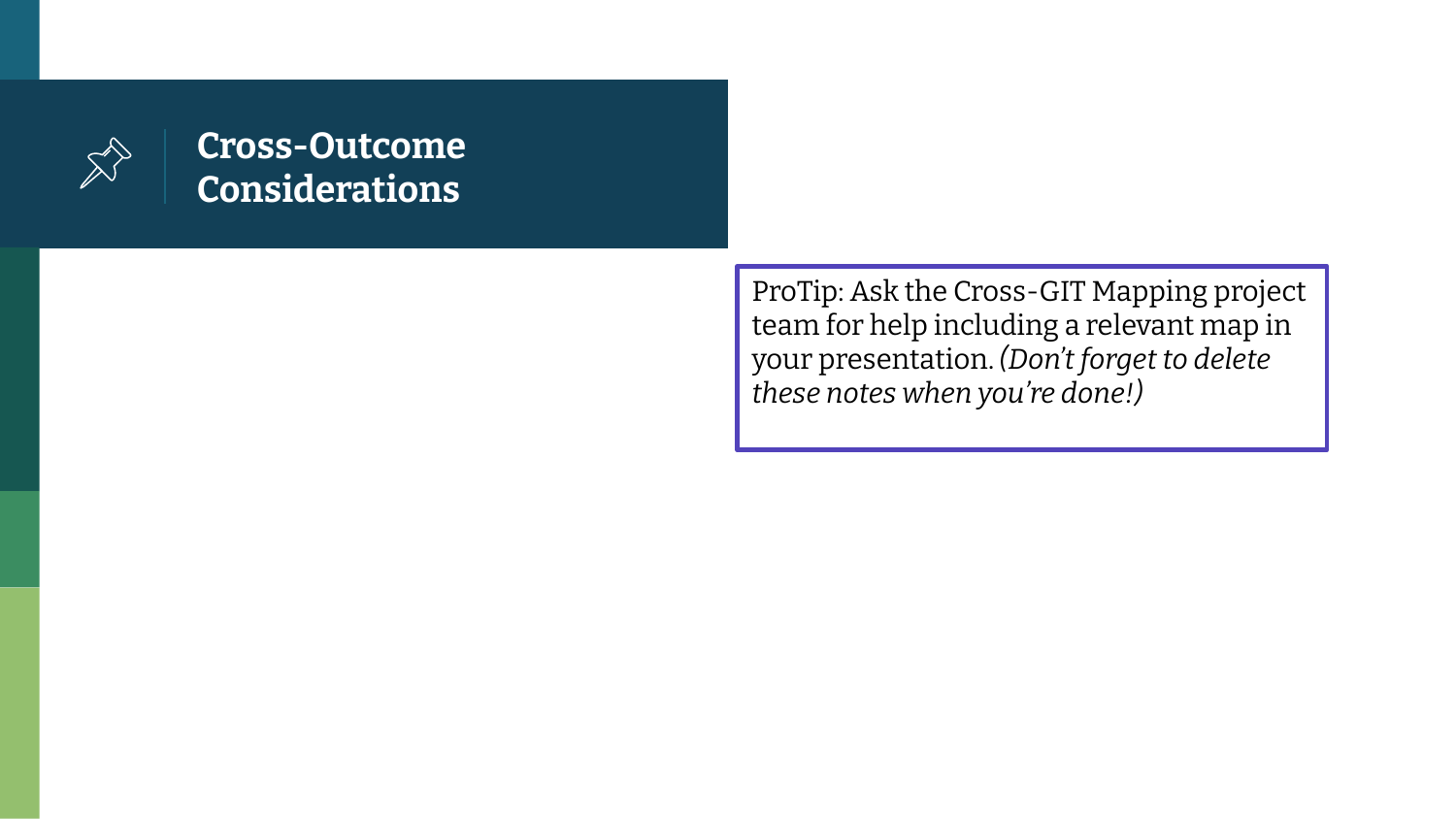

# Cross-Outcome Considerations

ProTip: Ask the Cross-GIT Mapping project team for help including a relevant map in your presentation. (Don’t forget to delete these notes when you’re done!)